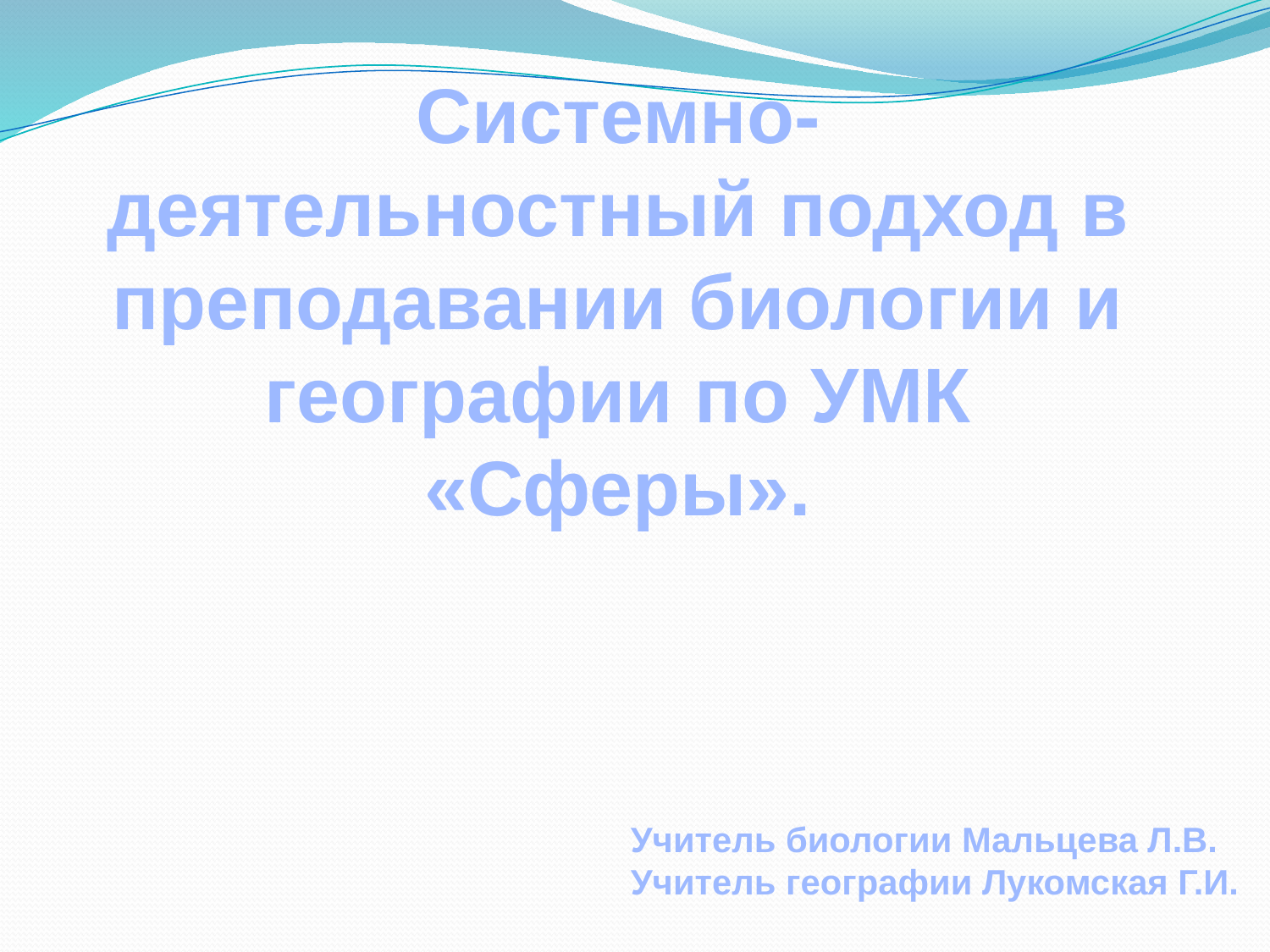

Системно-деятельностный подход в преподавании биологии и географии по УМК «Сферы».
Учитель биологии Мальцева Л.В.
Учитель географии Лукомская Г.И.